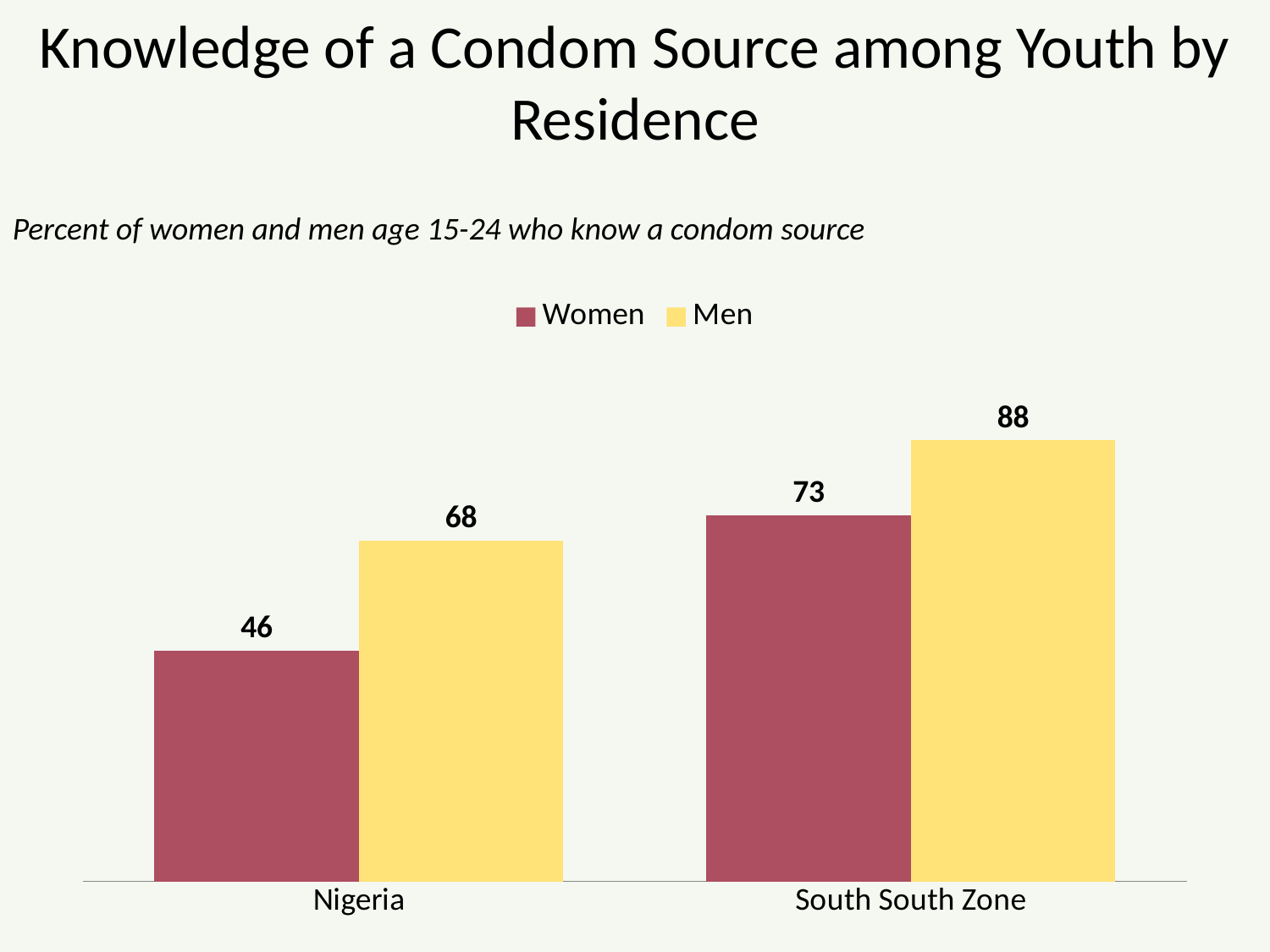

# Knowledge of a Condom Source among Youth by Residence
Percent of women and men age 15-24 who know a condom source

### Chart

| Category | Women | Men |
|---|---|---|
| Nigeria | 46.0 | 68.0 |
| South South Zone | 73.0 | 88.0 |